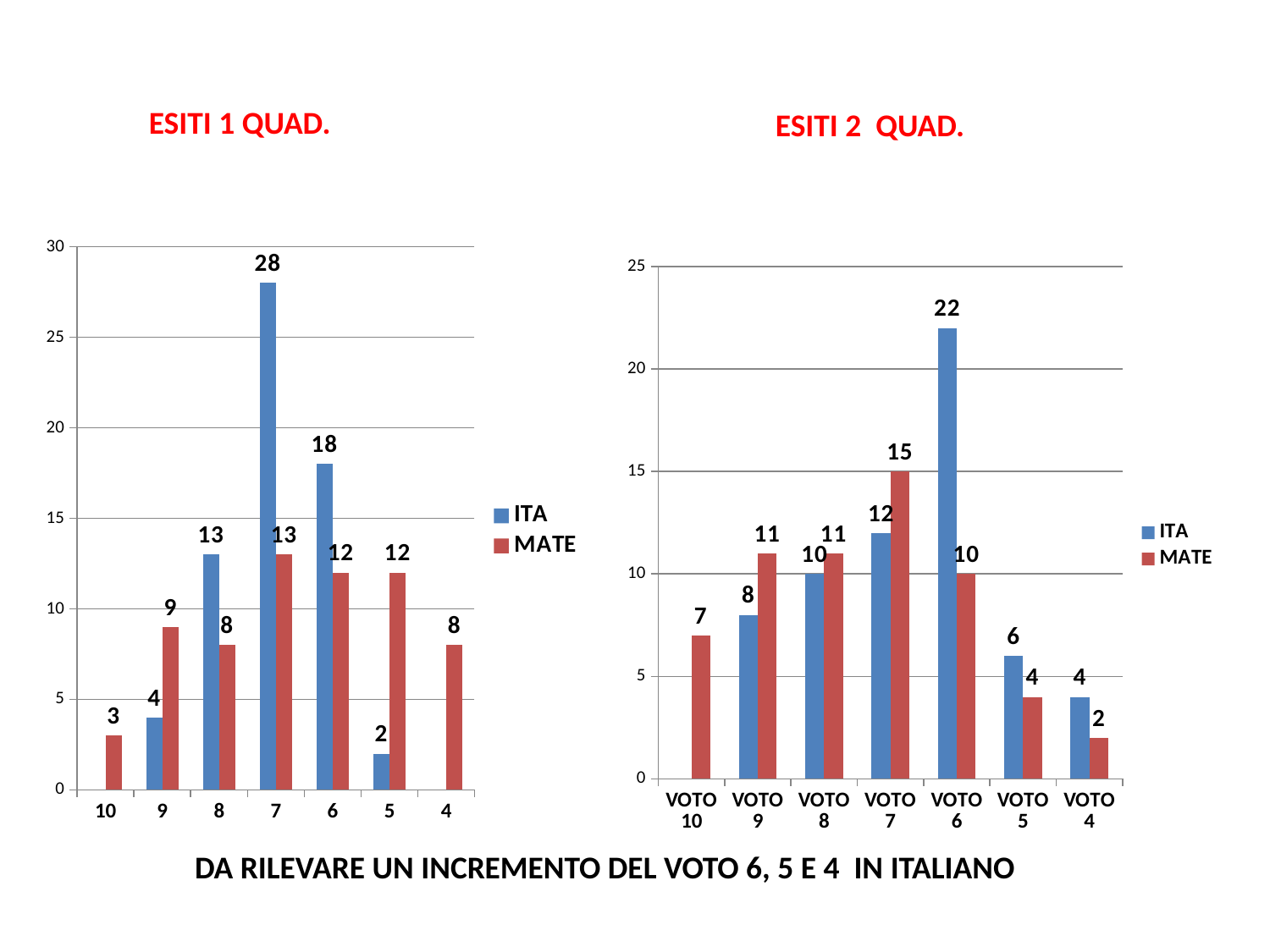

ESITI 1 QUAD.
ESITI 2  QUAD.

### Chart

| Category | ITA | MATE |
|---|---|---|
| 10 | None | 3.0 |
| 9 | 4.0 | 9.0 |
| 8 | 13.0 | 8.0 |
| 7 | 28.0 | 13.0 |
| 6 | 18.0 | 12.0 |
| 5 | 2.0 | 12.0 |
| 4 | None | 8.0 |

### Chart

| Category | ITA | MATE |
|---|---|---|
| VOTO 10 | None | 7.0 |
| VOTO 9 | 8.0 | 11.0 |
| VOTO 8 | 10.0 | 11.0 |
| VOTO 7 | 12.0 | 15.0 |
| VOTO 6 | 22.0 | 10.0 |
| VOTO 5 | 6.0 | 4.0 |
| VOTO 4 | 4.0 | 2.0 |
DA RILEVARE UN INCREMENTO DEL VOTO 6, 5 E 4  IN ITALIANO